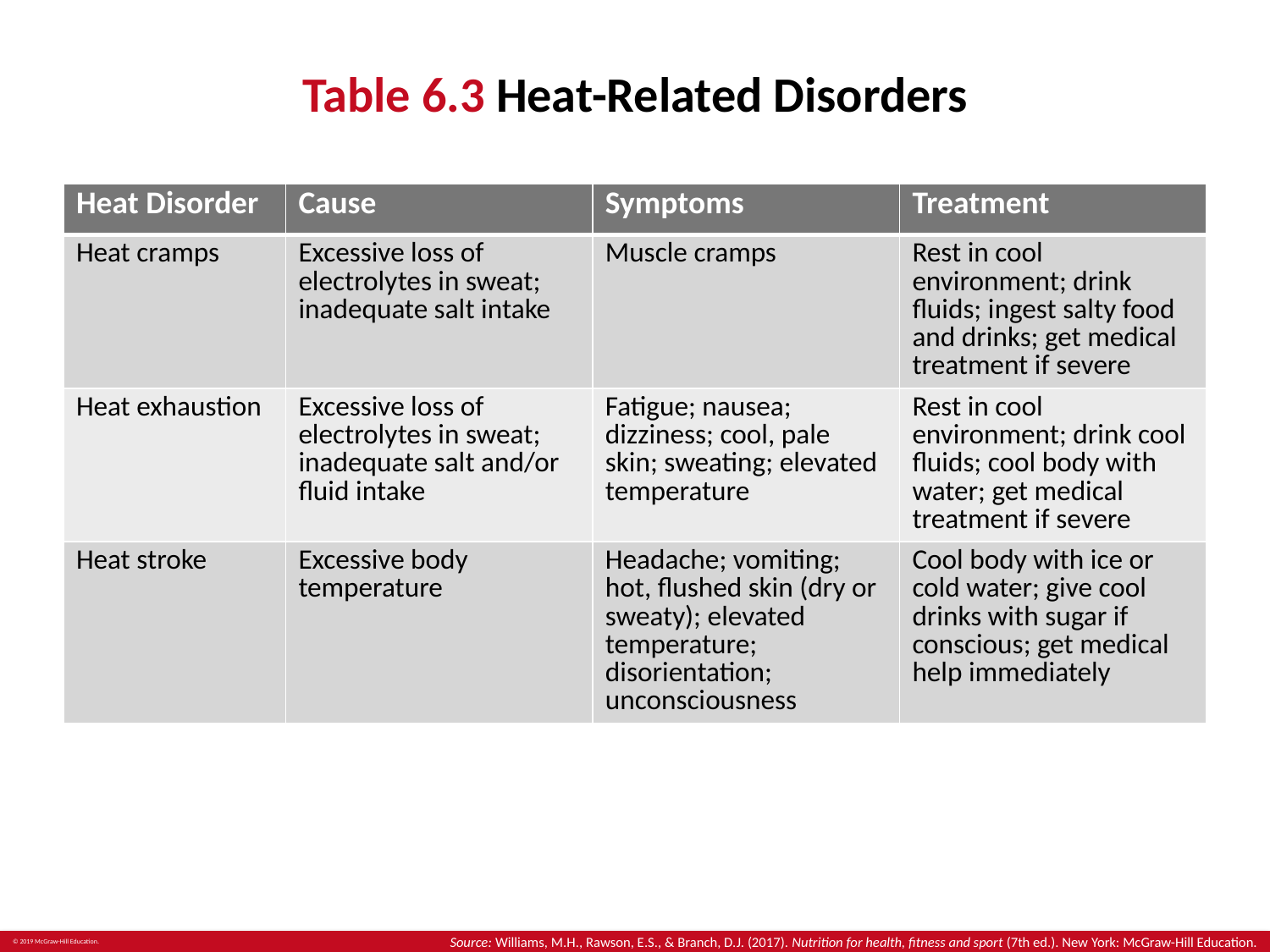

# Table 6.3 Heat-Related Disorders
| Heat Disorder | Cause | Symptoms | Treatment |
| --- | --- | --- | --- |
| Heat cramps | Excessive loss of electrolytes in sweat; inadequate salt intake | Muscle cramps | Rest in cool environment; drink fluids; ingest salty food and drinks; get medical treatment if severe |
| Heat exhaustion | Excessive loss of electrolytes in sweat; inadequate salt and/or fluid intake | Fatigue; nausea; dizziness; cool, pale skin; sweating; elevated temperature | Rest in cool environment; drink cool fluids; cool body with water; get medical treatment if severe |
| Heat stroke | Excessive body temperature | Headache; vomiting; hot, flushed skin (dry or sweaty); elevated temperature; disorientation; unconsciousness | Cool body with ice or cold water; give cool drinks with sugar if conscious; get medical help immediately |
Source: Williams, M.H., Rawson, E.S., & Branch, D.J. (2017). Nutrition for health, fitness and sport (7th ed.). New York: McGraw-Hill Education.